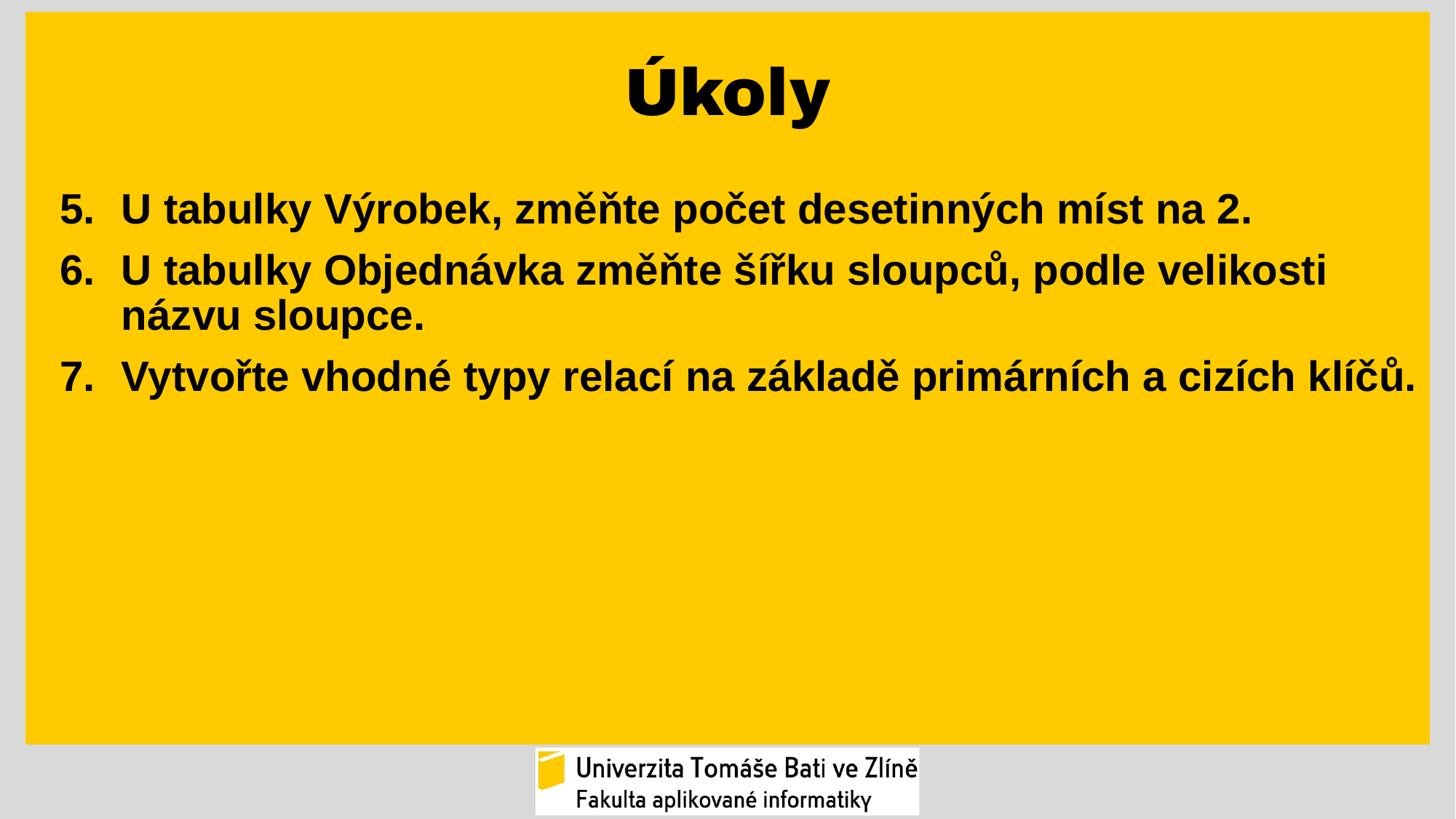

# Úkoly
U tabulky Výrobek, změňte počet desetinných míst na 2.
U tabulky Objednávka změňte šířku sloupců, podle velikosti názvu sloupce.
Vytvořte vhodné typy relací na základě primárních a cizích klíčů.